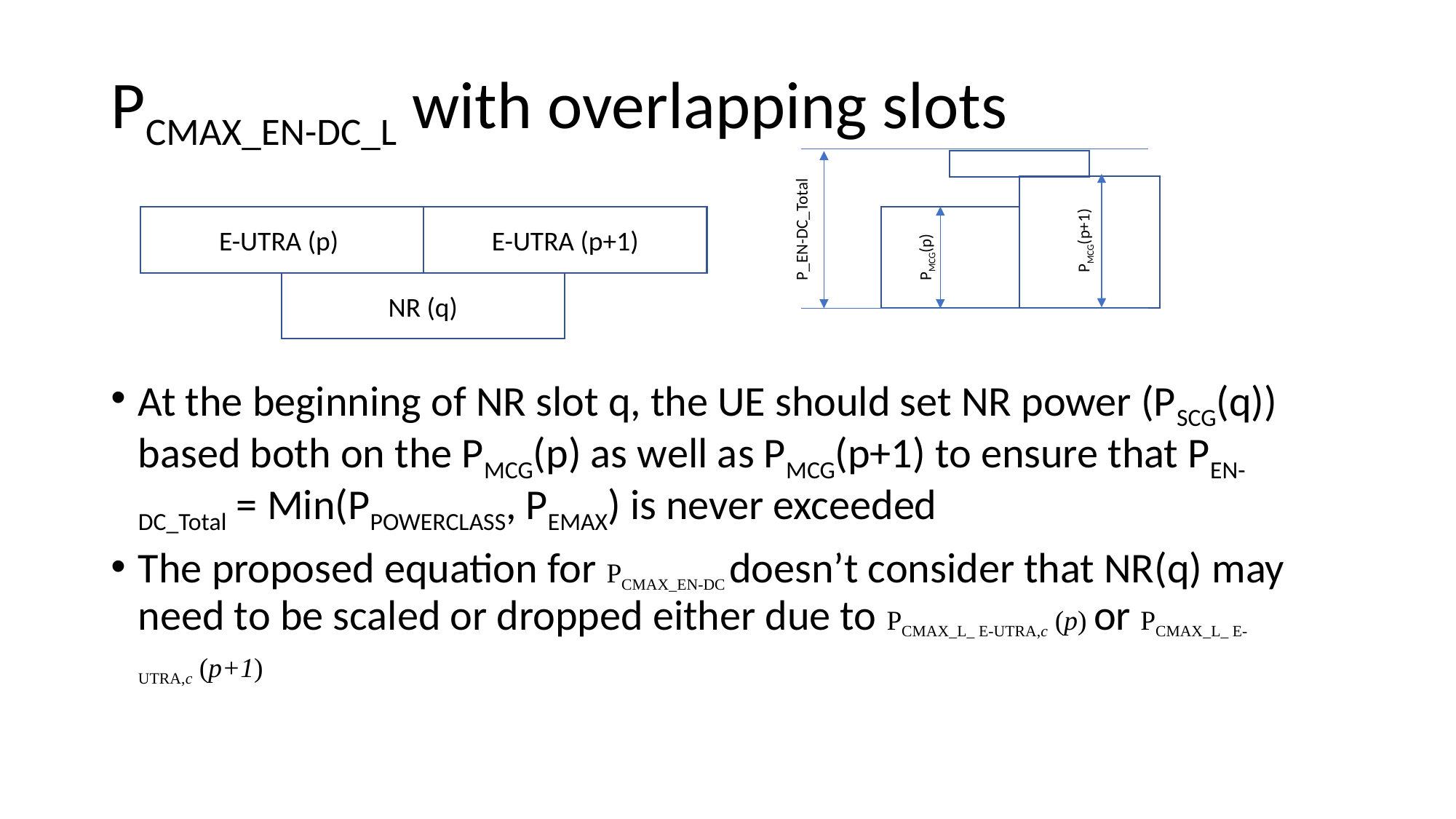

# PCMAX_EN-DC_L with overlapping slots

E-UTRA (p)
E-UTRA (p+1)

P_EN-DC_Total
PMCG(p+1)
PMCG(p)
NR (q)
At the beginning of NR slot q, the UE should set NR power (PSCG(q)) based both on the PMCG(p) as well as PMCG(p+1) to ensure that PEN-DC_Total = Min(PPOWERCLASS, PEMAX) is never exceeded
The proposed equation for PCMAX_EN-DC doesn’t consider that NR(q) may need to be scaled or dropped either due to PCMAX_L_ E-UTRA,c (p) or PCMAX_L_ E-UTRA,c (p+1)